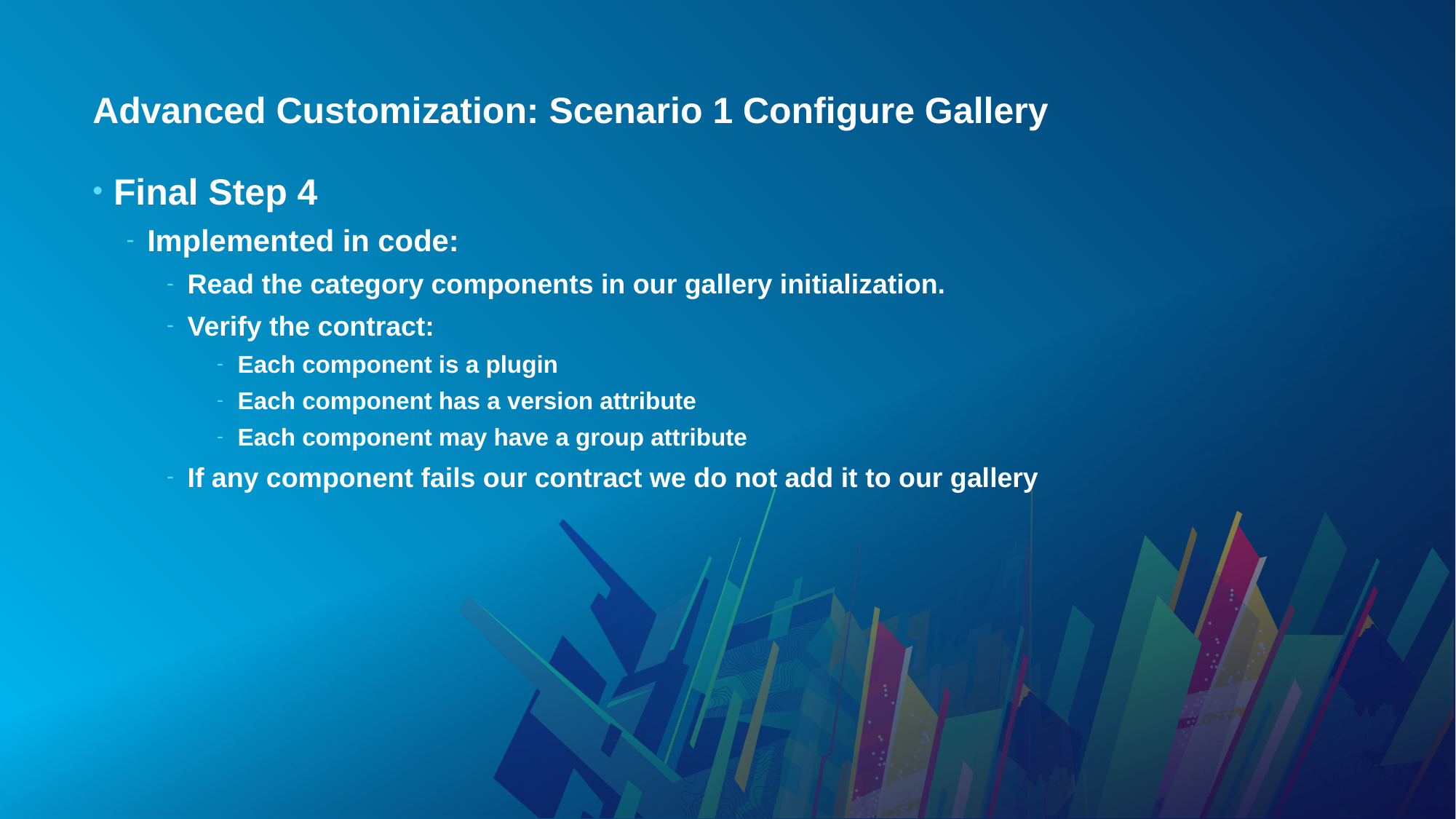

# Advanced Customization: Scenario 1 Configure Gallery
Final Step 4
Implemented in code:
Read the category components in our gallery initialization.
Verify the contract:
Each component is a plugin
Each component has a version attribute
Each component may have a group attribute
If any component fails our contract we do not add it to our gallery